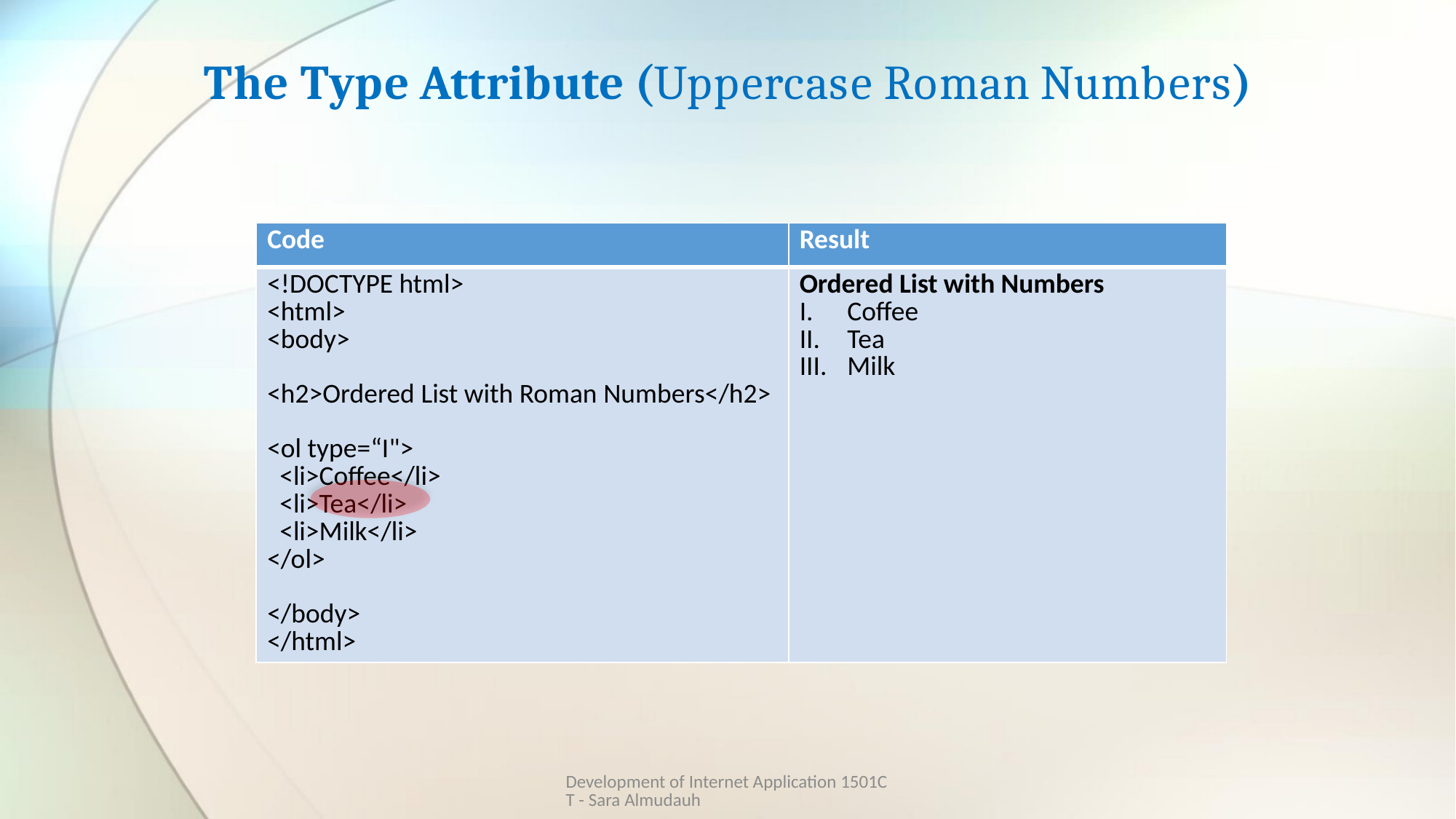

# The Type Attribute (Uppercase Roman Numbers)
| Code | Result |
| --- | --- |
| <!DOCTYPE html> <html> <body> <h2>Ordered List with Roman Numbers</h2> <ol type=“I"> <li>Coffee</li> <li>Tea</li> <li>Milk</li> </ol> </body> </html> | Ordered List with Numbers Coffee Tea Milk |

Development of Internet Application 1501CT - Sara Almudauh